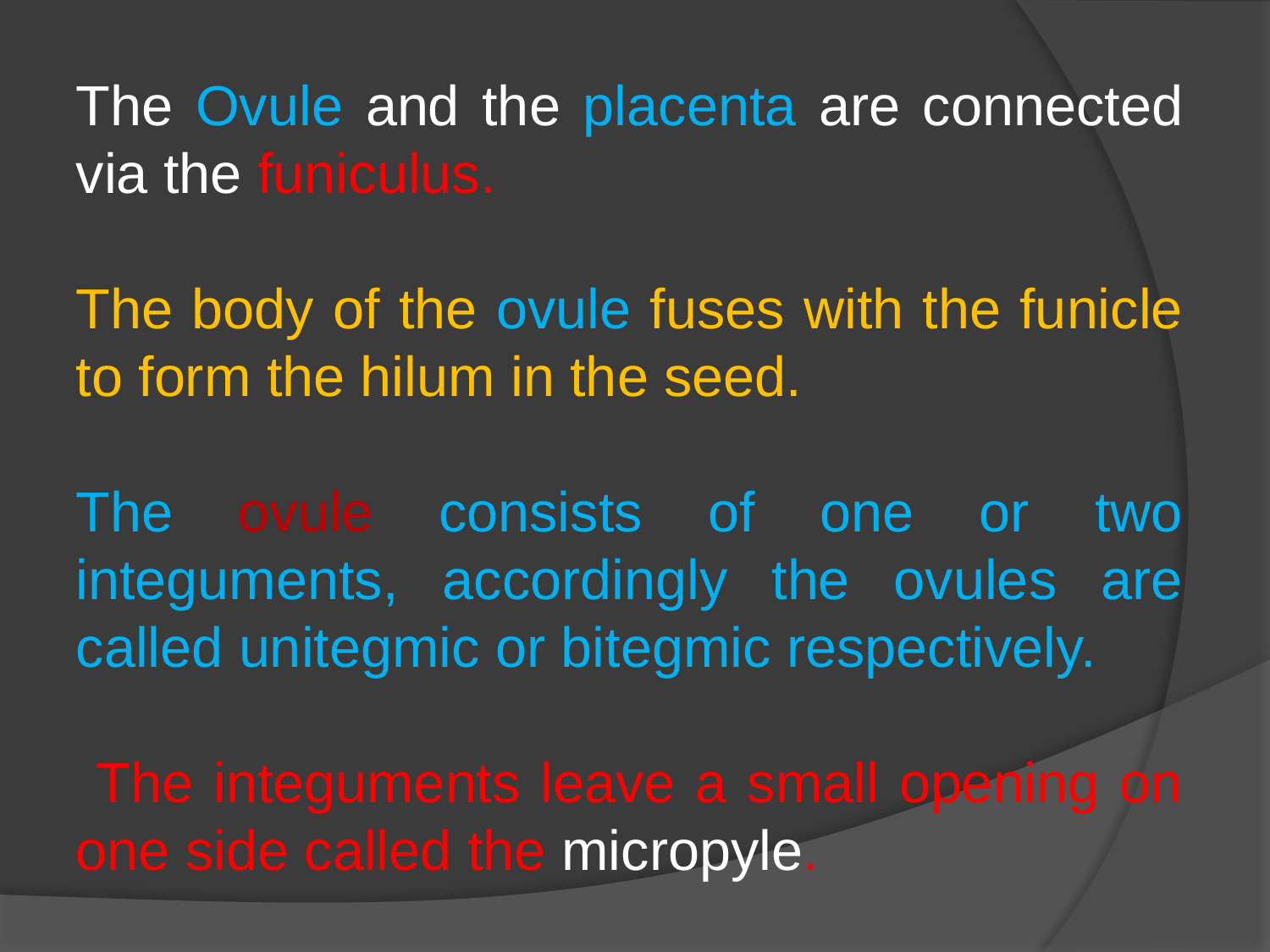

The Ovule and the placenta are connected via the funiculus.

The body of the ovule fuses with the funicle to form the hilum in the seed.

The ovule consists of one or two integuments, accordingly the ovules are called unitegmic or bitegmic respectively.

 The integuments leave a small opening on one side called the micropyle.